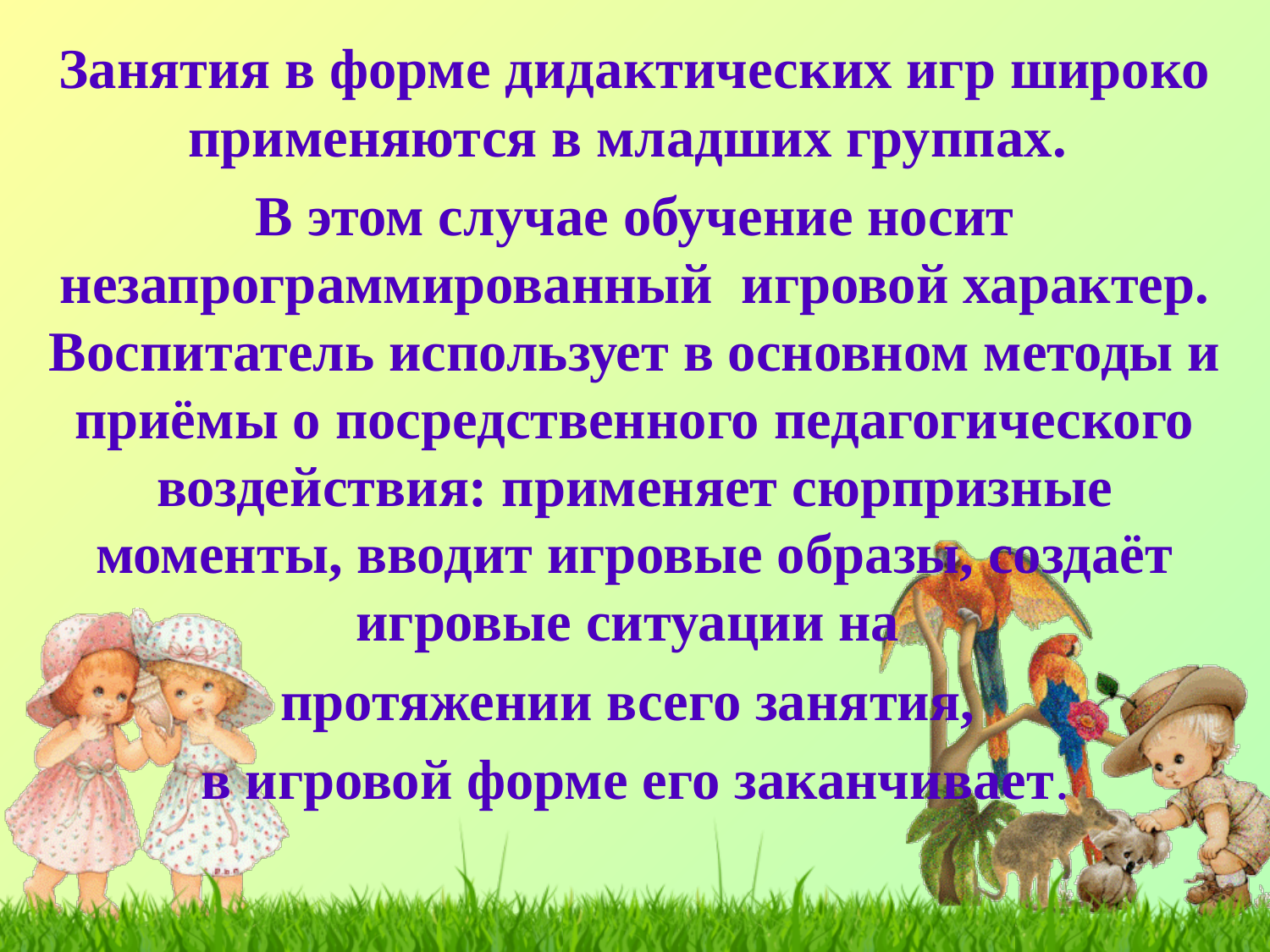

Занятия в форме дидактических игр широко применяются в младших группах.
В этом случае обучение носит незапрограммированный  игровой характер. Воспитатель использует в основном методы и приёмы о посредственного педагогического воздействия: применяет сюрпризные моменты, вводит игровые образы, создаёт игровые ситуации на
протяжении всего занятия,
в игровой форме его заканчивает.